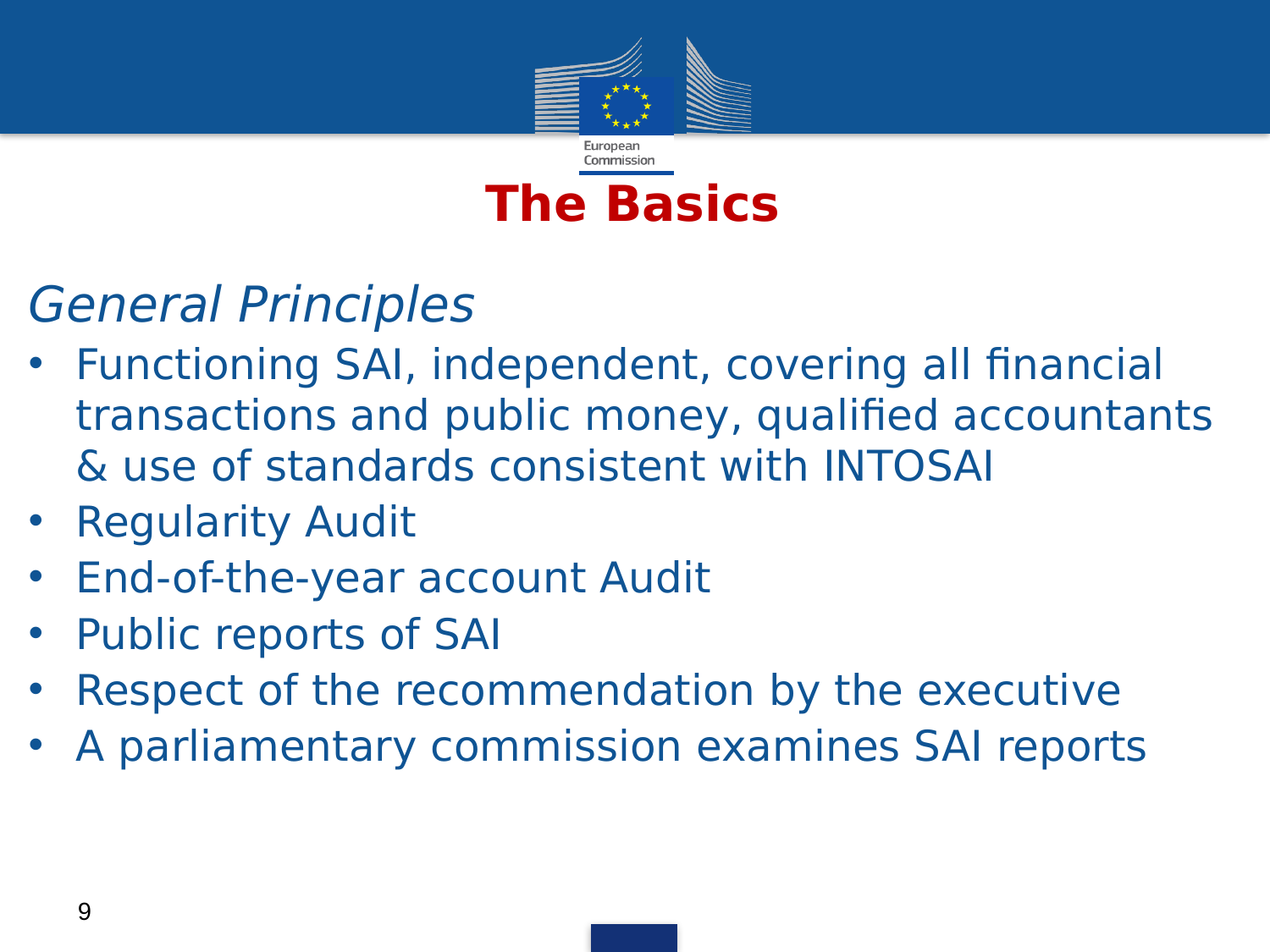

# The Basics
General Principles
Functioning SAI, independent, covering all financial transactions and public money, qualified accountants & use of standards consistent with INTOSAI
Regularity Audit
End-of-the-year account Audit
Public reports of SAI
Respect of the recommendation by the executive
A parliamentary commission examines SAI reports

9